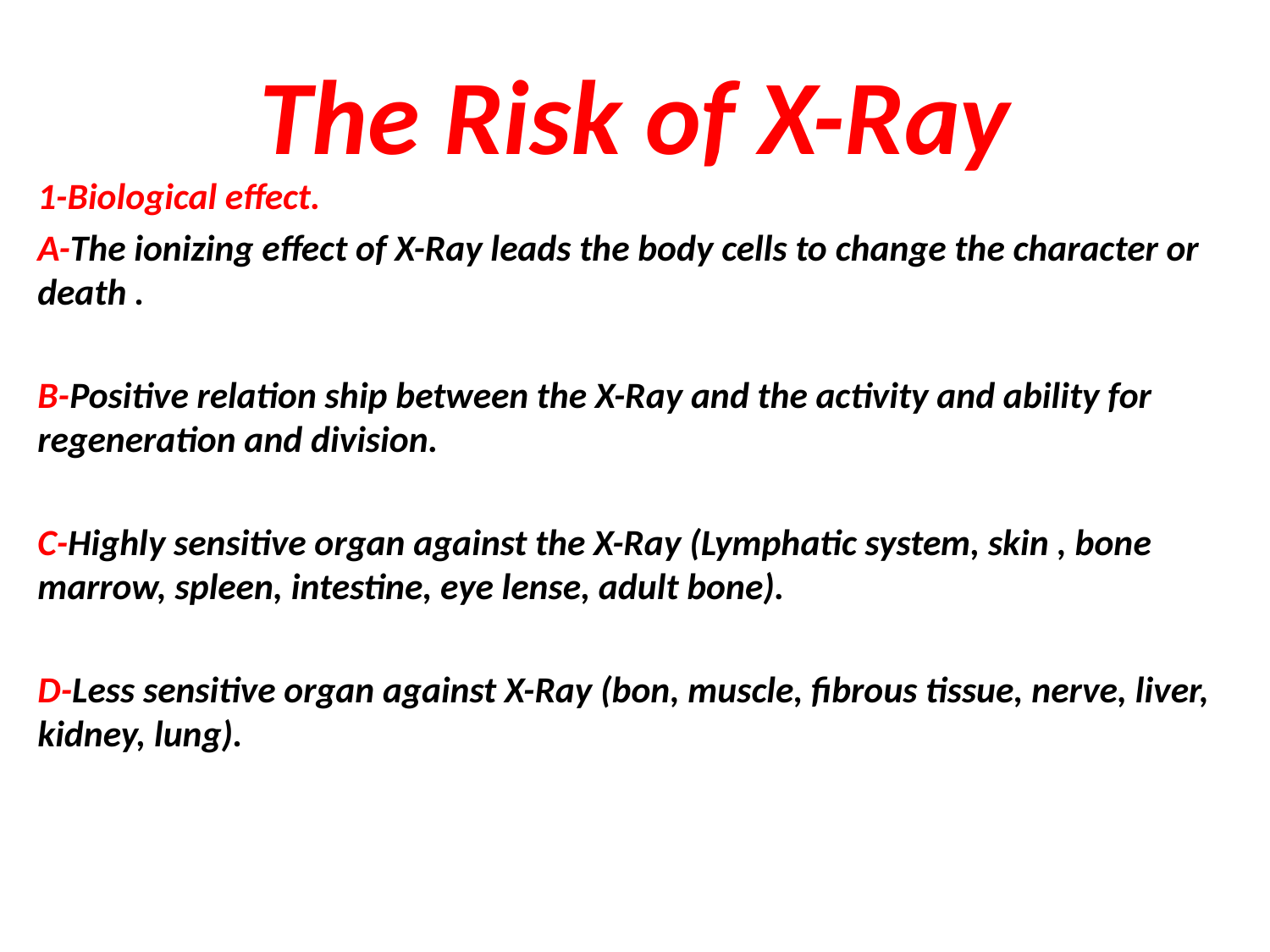

# The Risk of X-Ray
1-Biological effect.
A-The ionizing effect of X-Ray leads the body cells to change the character or death .

B-Positive relation ship between the X-Ray and the activity and ability for regeneration and division.

C-Highly sensitive organ against the X-Ray (Lymphatic system, skin , bone marrow, spleen, intestine, eye lense, adult bone).

D-Less sensitive organ against X-Ray (bon, muscle, fibrous tissue, nerve, liver, kidney, lung).